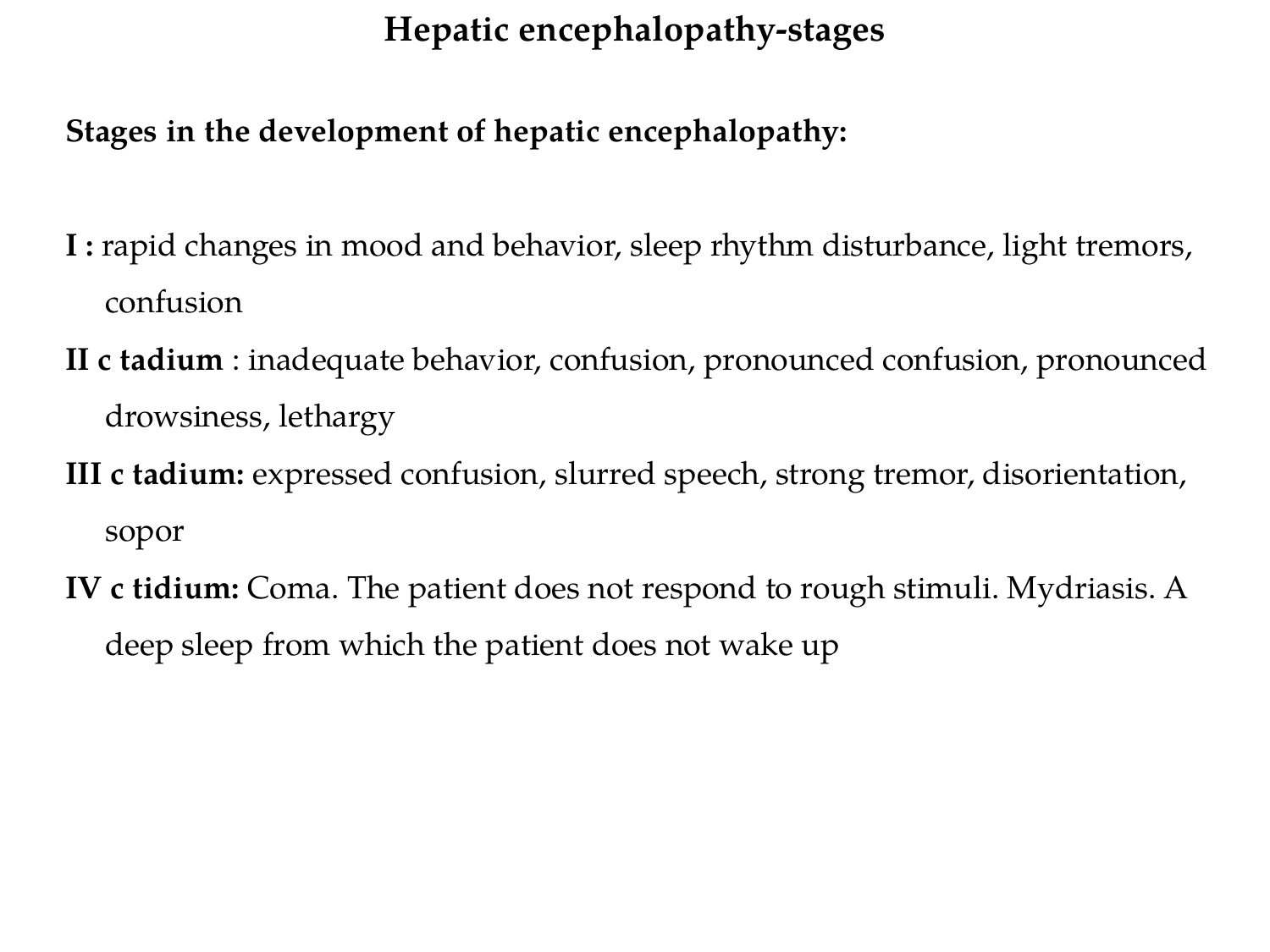

Hepatic encephalopathy-stages

Stages in the development of hepatic encephalopathy:

I : rapid changes in mood and behavior, sleep rhythm disturbance, light tremors, confusion
II c tadium : inadequate behavior, confusion, pronounced confusion, pronounced drowsiness, lethargy
III c tadium: expressed confusion, slurred speech, strong tremor, disorientation, sopor
IV c tidium: Coma. The patient does not respond to rough stimuli. Mydriasis. A deep sleep from which the patient does not wake up